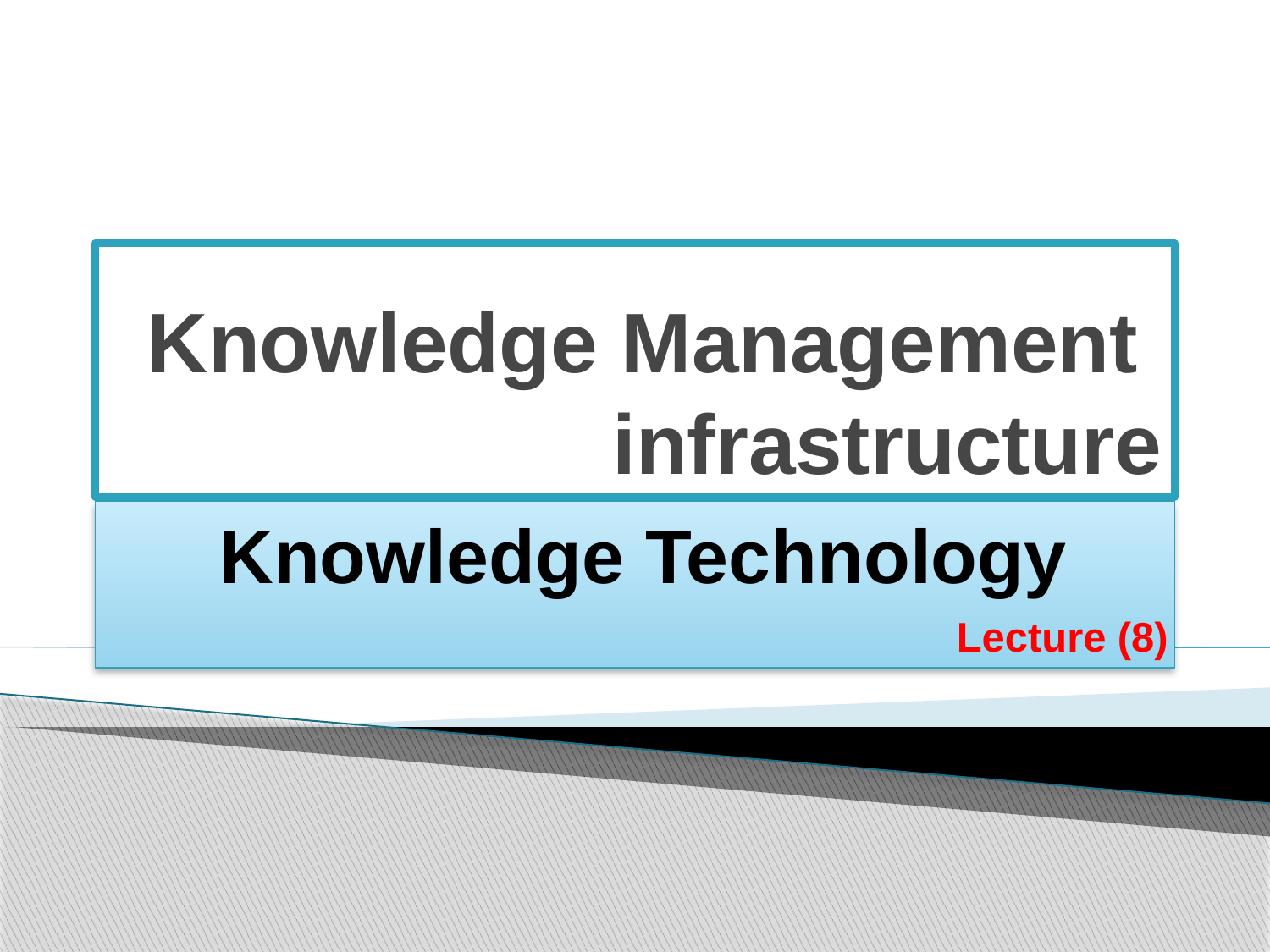

# Knowledge Management  infrastructure
 Knowledge Technology
Lecture (8)